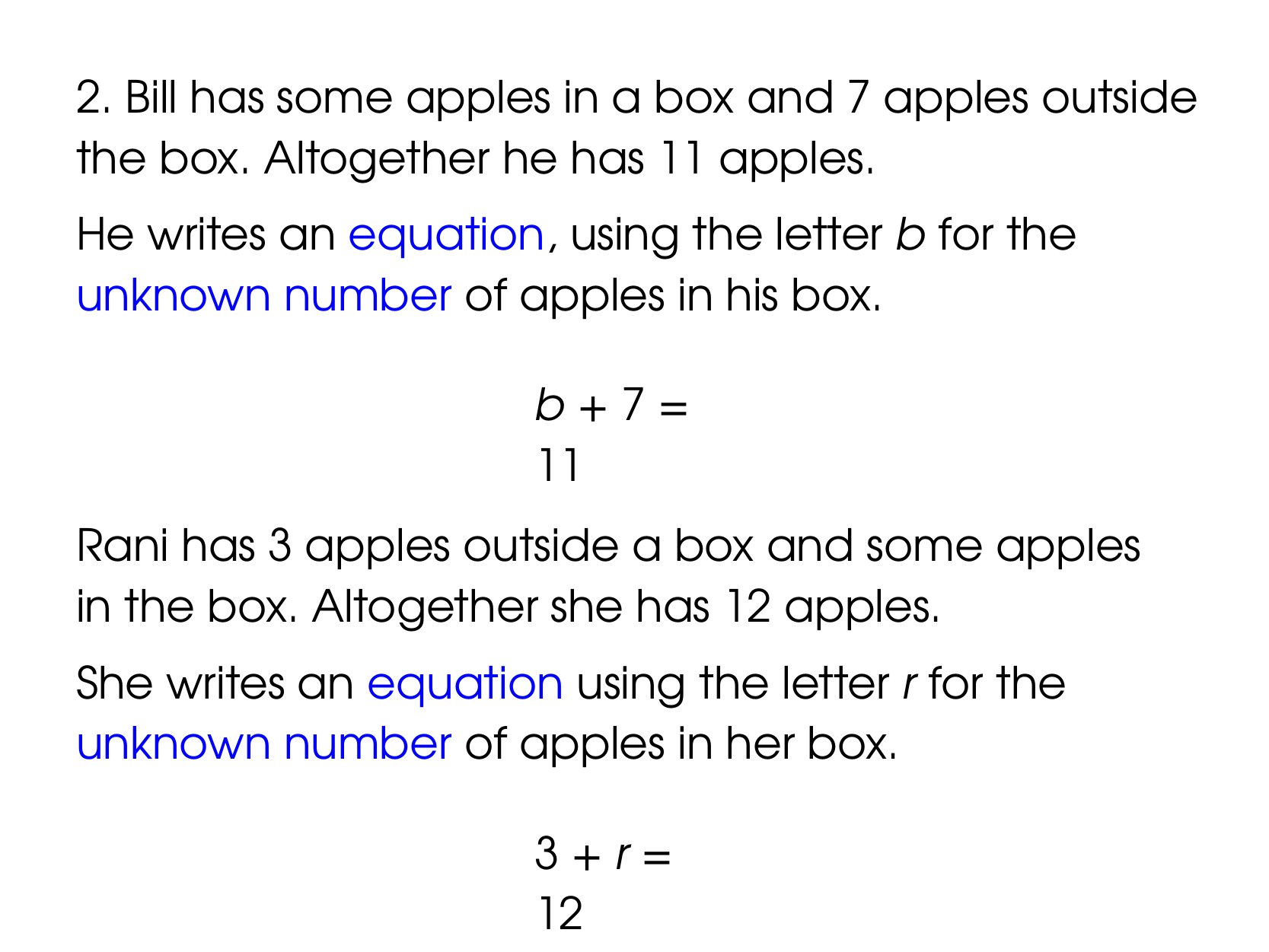

2. Bill has some apples in a box and 7 apples outside
the box. Altogether he has 11 apples.
He writes an equation, using the letter b for the
unknown number of apples in his box.
b + 7 = 11
Rani has 3 apples outside a box and some apples
in the box. Altogether she has 12 apples.
She writes an equation using the letter r for the
unknown number of apples in her box.
3 + r = 12